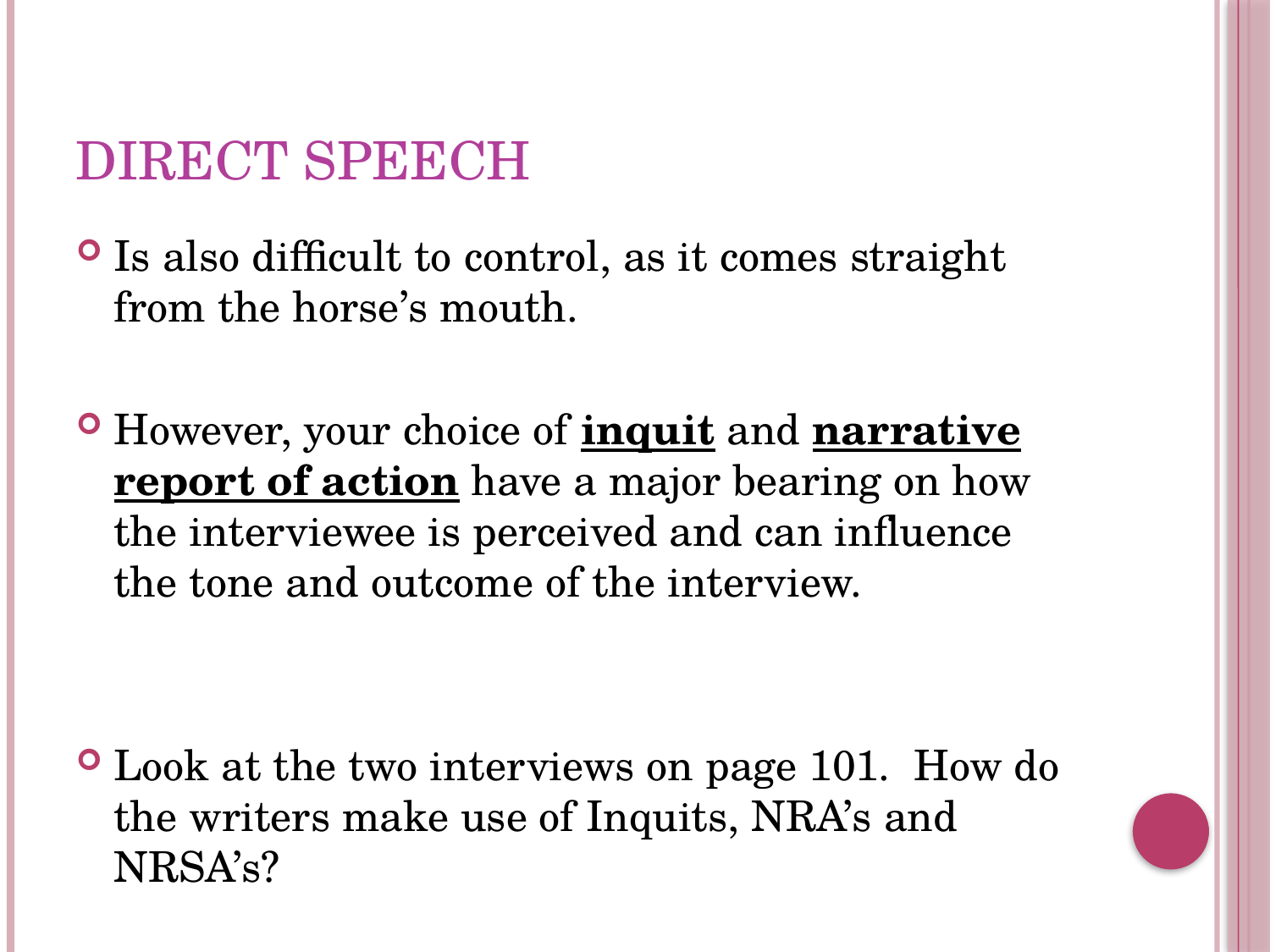

# Direct speech
Is also difficult to control, as it comes straight from the horse’s mouth.

However, your choice of inquit and narrative report of action have a major bearing on how the interviewee is perceived and can influence the tone and outcome of the interview.

Look at the two interviews on page 101.  How do the writers make use of Inquits, NRA’s and NRSA’s?